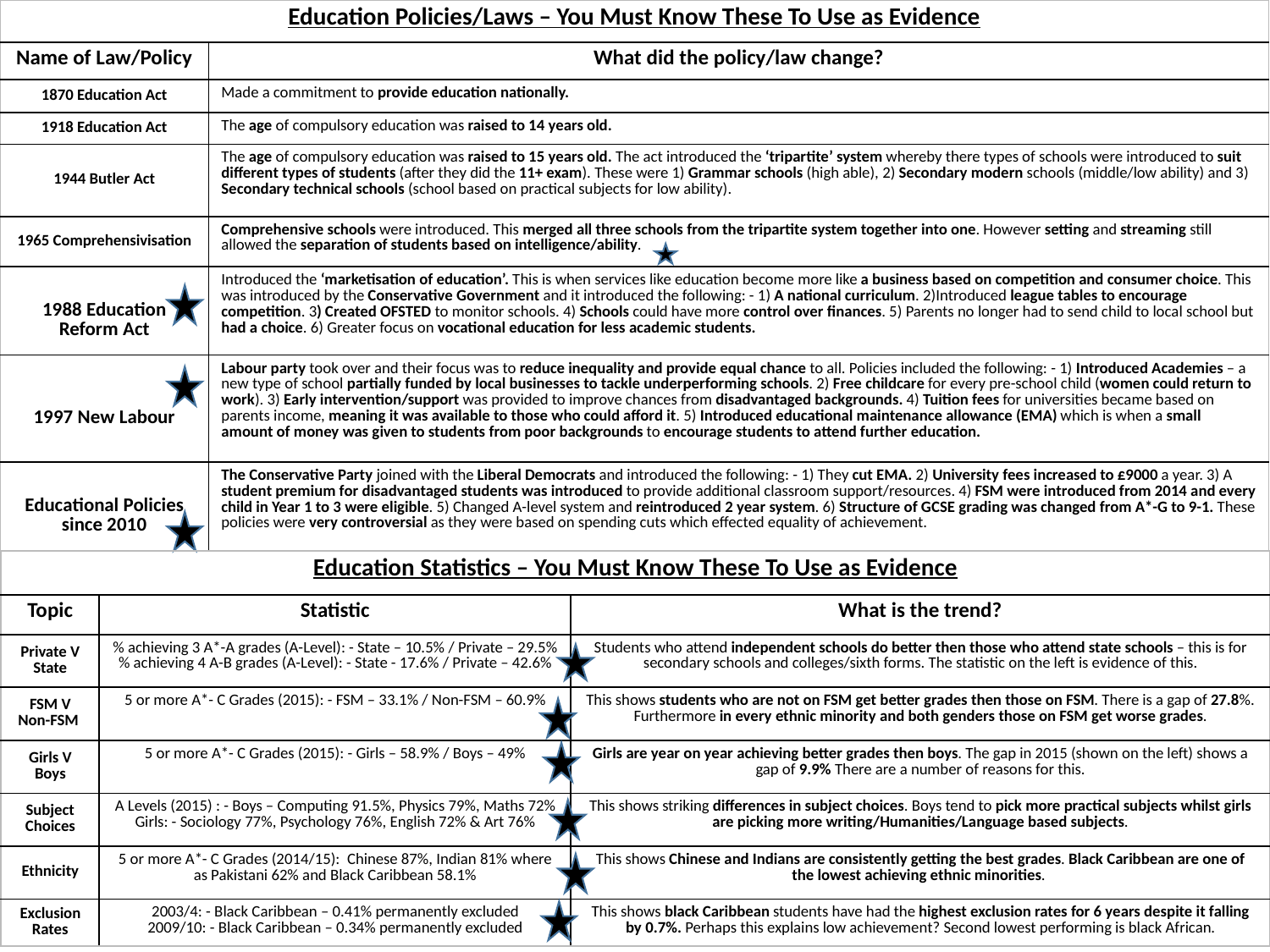

| Education Policies/Laws – You Must Know These To Use as Evidence |  |
| --- | --- |
| Name of Law/Policy | What did the policy/law change? |
| 1870 Education Act | Made a commitment to provide education nationally. |
| 1918 Education Act | The age of compulsory education was raised to 14 years old. |
| 1944 Butler Act | The age of compulsory education was raised to 15 years old. The act introduced the ‘tripartite’ system whereby there types of schools were introduced to suit different types of students (after they did the 11+ exam). These were 1) Grammar schools (high able), 2) Secondary modern schools (middle/low ability) and 3) Secondary technical schools (school based on practical subjects for low ability). |
| 1965 Comprehensivisation | Comprehensive schools were introduced. This merged all three schools from the tripartite system together into one. However setting and streaming still allowed the separation of students based on intelligence/ability. |
| 1988 Education Reform Act | Introduced the ‘marketisation of education’. This is when services like education become more like a business based on competition and consumer choice. This was introduced by the Conservative Government and it introduced the following: - 1) A national curriculum. 2)Introduced league tables to encourage competition. 3) Created OFSTED to monitor schools. 4) Schools could have more control over finances. 5) Parents no longer had to send child to local school but had a choice. 6) Greater focus on vocational education for less academic students. |
| 1997 New Labour | Labour party took over and their focus was to reduce inequality and provide equal chance to all. Policies included the following: - 1) Introduced Academies – a new type of school partially funded by local businesses to tackle underperforming schools. 2) Free childcare for every pre-school child (women could return to work). 3) Early intervention/support was provided to improve chances from disadvantaged backgrounds. 4) Tuition fees for universities became based on parents income, meaning it was available to those who could afford it. 5) Introduced educational maintenance allowance (EMA) which is when a small amount of money was given to students from poor backgrounds to encourage students to attend further education. |
| Educational Policies since 2010 | The Conservative Party joined with the Liberal Democrats and introduced the following: - 1) They cut EMA. 2) University fees increased to £9000 a year. 3) A student premium for disadvantaged students was introduced to provide additional classroom support/resources. 4) FSM were introduced from 2014 and every child in Year 1 to 3 were eligible. 5) Changed A-level system and reintroduced 2 year system. 6) Structure of GCSE grading was changed from A\*-G to 9-1. These policies were very controversial as they were based on spending cuts which effected equality of achievement. |

| Education Statistics – You Must Know These To Use as Evidence |  |  |
| --- | --- | --- |
| Topic | Statistic | What is the trend? |
| Private V State | % achieving 3 A\*-A grades (A-Level): - State – 10.5% / Private – 29.5% % achieving 4 A-B grades (A-Level): - State - 17.6% / Private – 42.6% | Students who attend independent schools do better then those who attend state schools – this is for secondary schools and colleges/sixth forms. The statistic on the left is evidence of this. |
| FSM V Non-FSM | 5 or more A\*- C Grades (2015): - FSM – 33.1% / Non-FSM – 60.9% | This shows students who are not on FSM get better grades then those on FSM. There is a gap of 27.8%. Furthermore in every ethnic minority and both genders those on FSM get worse grades. |
| Girls V Boys | 5 or more A\*- C Grades (2015): - Girls – 58.9% / Boys – 49% | Girls are year on year achieving better grades then boys. The gap in 2015 (shown on the left) shows a gap of 9.9% There are a number of reasons for this. |
| Subject Choices | A Levels (2015) : - Boys – Computing 91.5%, Physics 79%, Maths 72% Girls: - Sociology 77%, Psychology 76%, English 72% & Art 76% | This shows striking differences in subject choices. Boys tend to pick more practical subjects whilst girls are picking more writing/Humanities/Language based subjects. |
| Ethnicity | 5 or more A\*- C Grades (2014/15): Chinese 87%, Indian 81% where as Pakistani 62% and Black Caribbean 58.1% | This shows Chinese and Indians are consistently getting the best grades. Black Caribbean are one of the lowest achieving ethnic minorities. |
| Exclusion Rates | 2003/4: - Black Caribbean – 0.41% permanently excluded 2009/10: - Black Caribbean – 0.34% permanently excluded | This shows black Caribbean students have had the highest exclusion rates for 6 years despite it falling by 0.7%. Perhaps this explains low achievement? Second lowest performing is black African. |